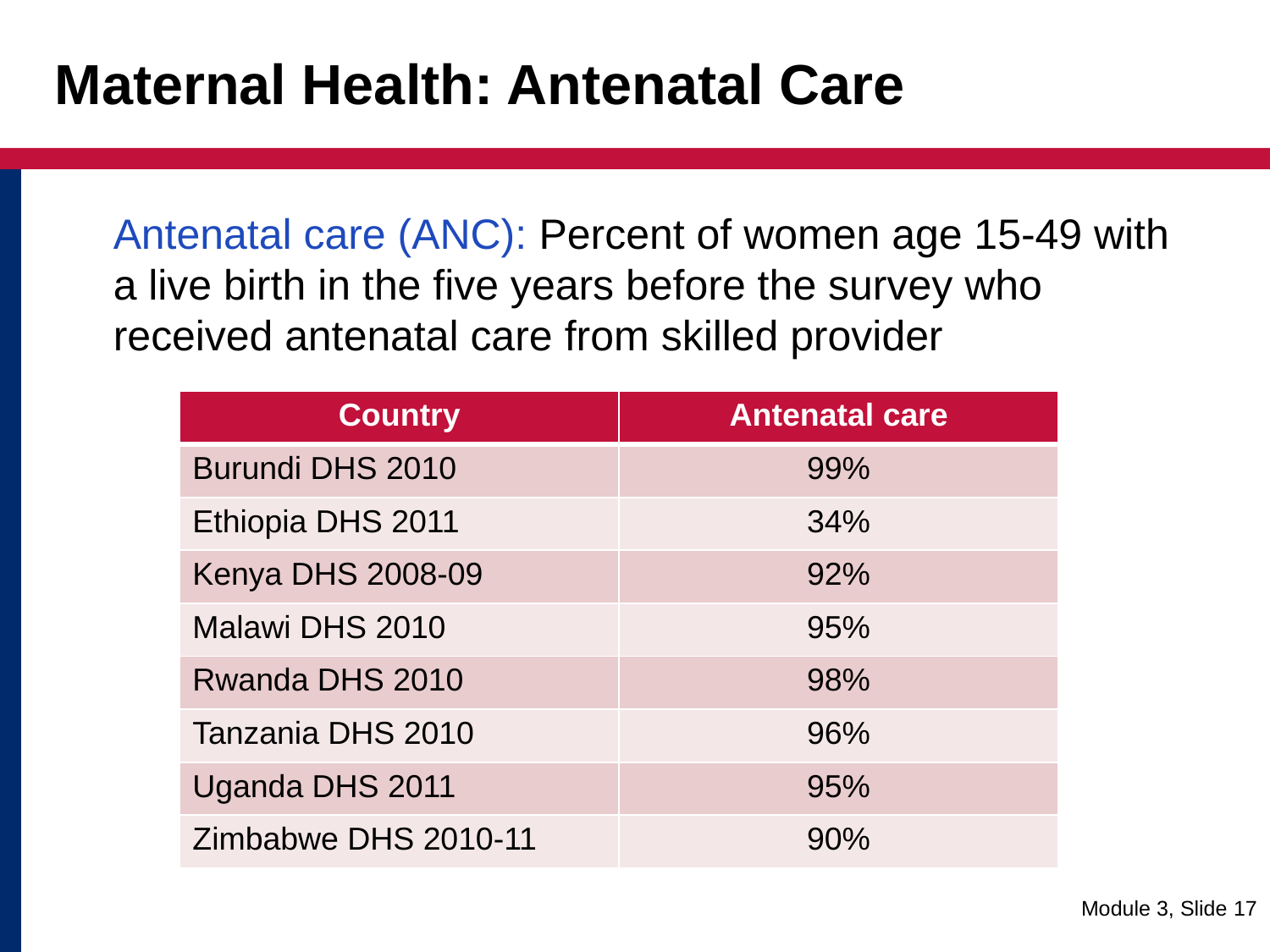

# Maternal Health: Antenatal Care
	Antenatal care (ANC): Percent of women age 15-49 with a live birth in the five years before the survey who received antenatal care from skilled provider
| Country | Antenatal care |
| --- | --- |
| Burundi DHS 2010 | 99% |
| Ethiopia DHS 2011 | 34% |
| Kenya DHS 2008-09 | 92% |
| Malawi DHS 2010 | 95% |
| Rwanda DHS 2010 | 98% |
| Tanzania DHS 2010 | 96% |
| Uganda DHS 2011 | 95% |
| Zimbabwe DHS 2010-11 | 90% |
Module 3, Slide 17